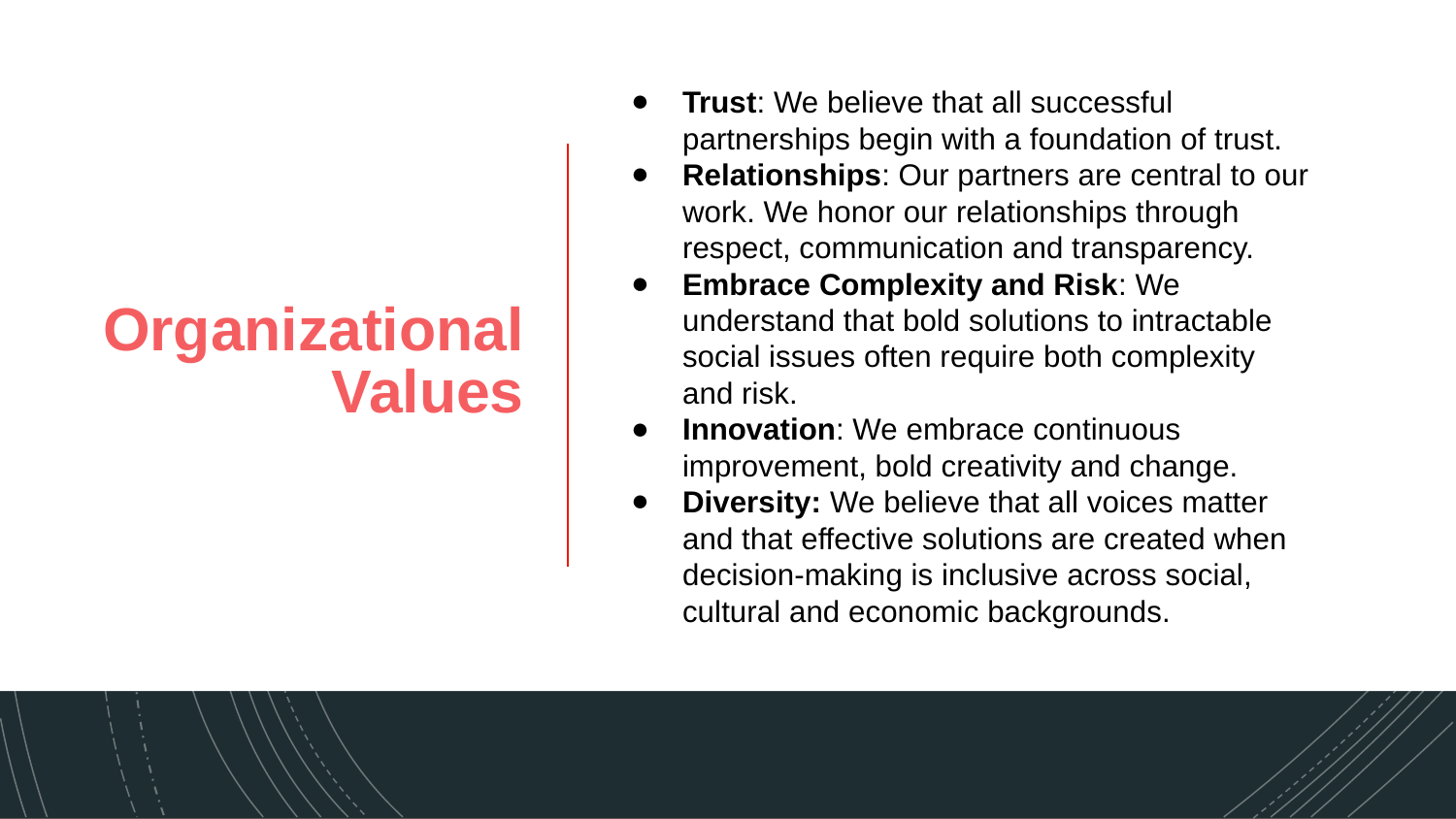

Trust: We believe that all successful partnerships begin with a foundation of trust.
Relationships: Our partners are central to our work. We honor our relationships through respect, communication and transparency.
Embrace Complexity and Risk: We understand that bold solutions to intractable social issues often require both complexity and risk.
Innovation: We embrace continuous improvement, bold creativity and change.
Diversity: We believe that all voices matter and that effective solutions are created when decision-making is inclusive across social, cultural and economic backgrounds.
# Organizational Values